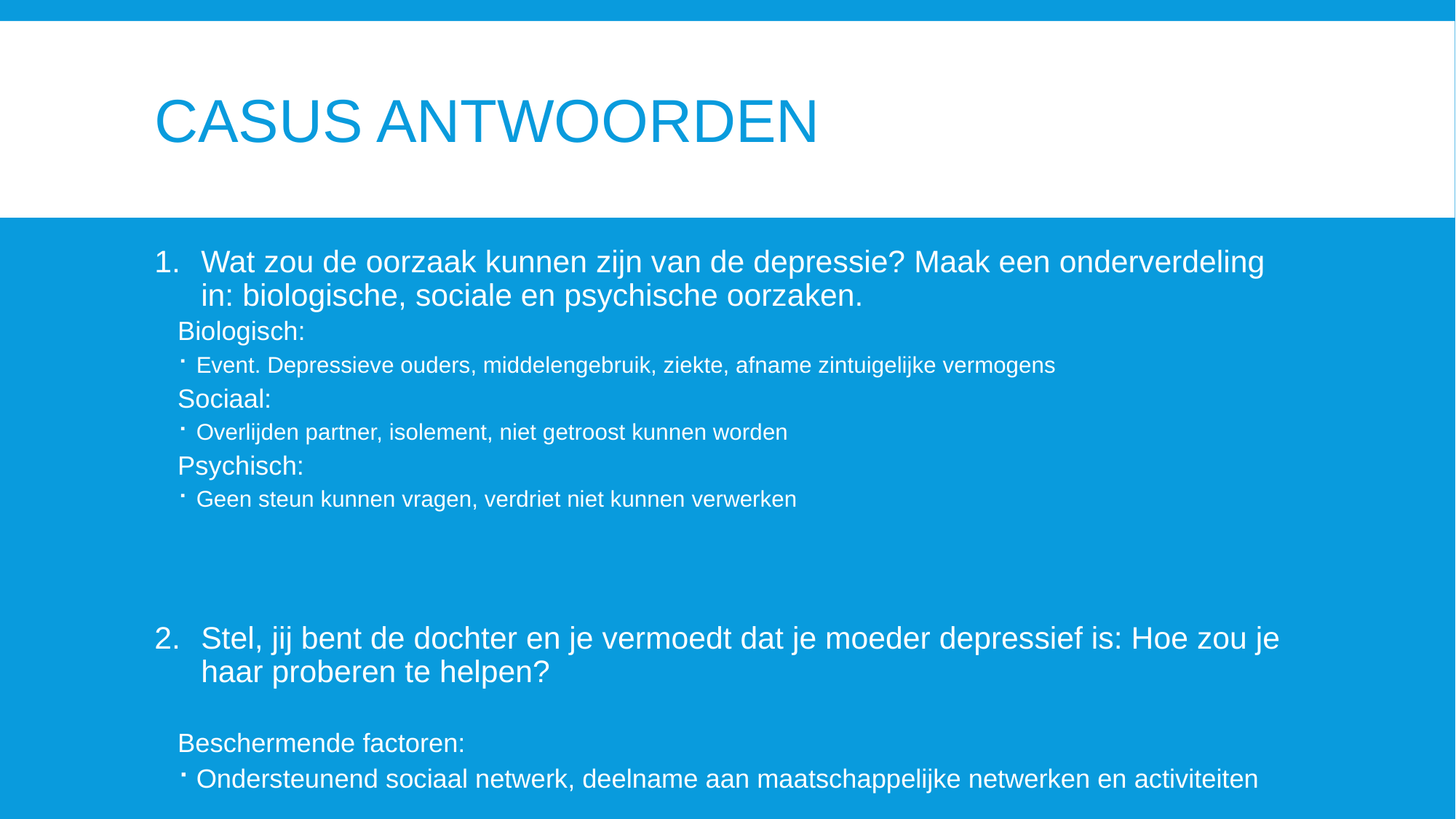

# Casus antwoorden
Wat zou de oorzaak kunnen zijn van de depressie? Maak een onderverdeling in: biologische, sociale en psychische oorzaken.
Biologisch:
Event. Depressieve ouders, middelengebruik, ziekte, afname zintuigelijke vermogens
Sociaal:
Overlijden partner, isolement, niet getroost kunnen worden
Psychisch:
Geen steun kunnen vragen, verdriet niet kunnen verwerken

Stel, jij bent de dochter en je vermoedt dat je moeder depressief is: Hoe zou je haar proberen te helpen?

Beschermende factoren:
Ondersteunend sociaal netwerk, deelname aan maatschappelijke netwerken en activiteiten